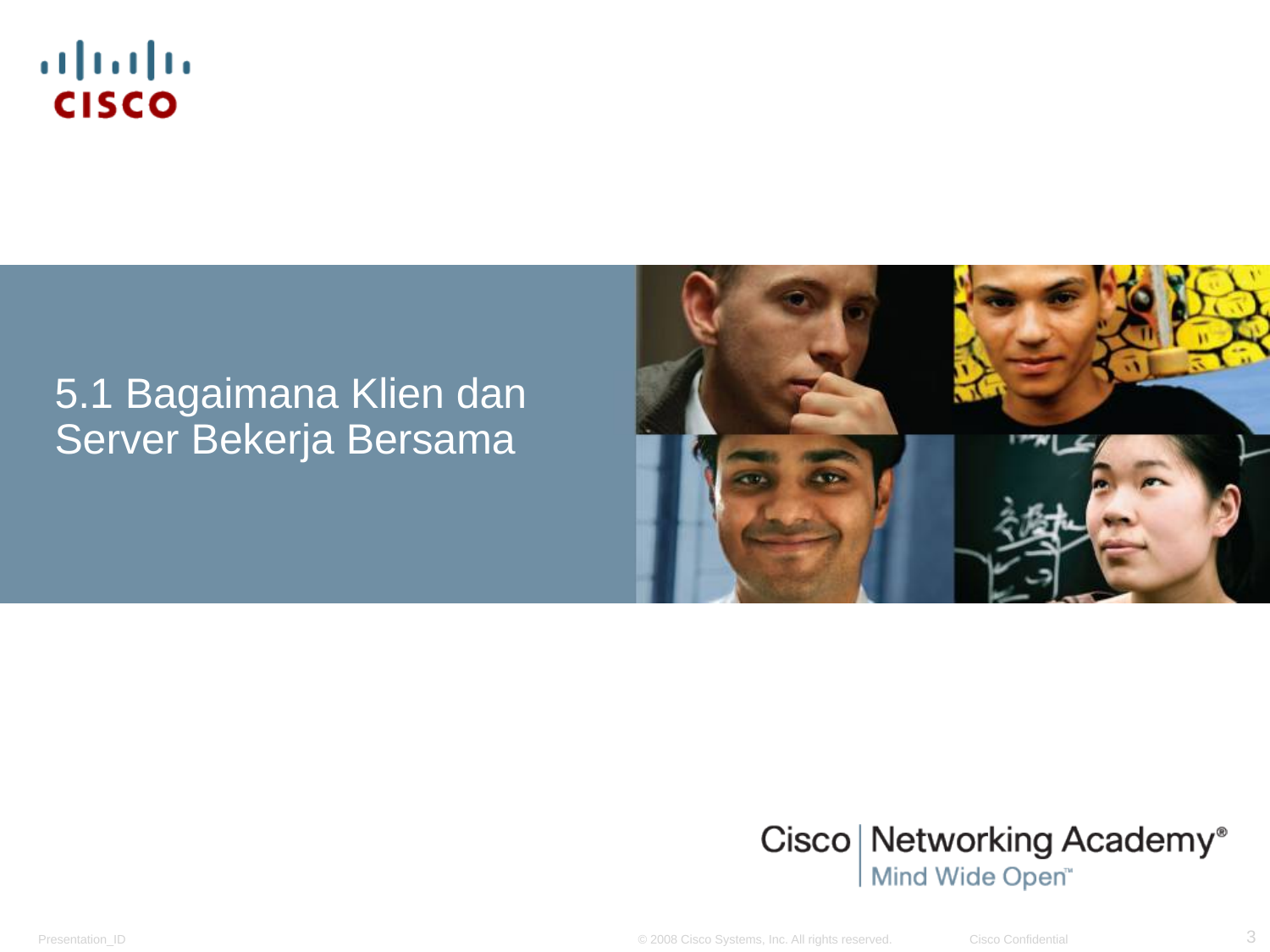

# 5.1 Bagaimana Klien dan Server Bekerja Bersama